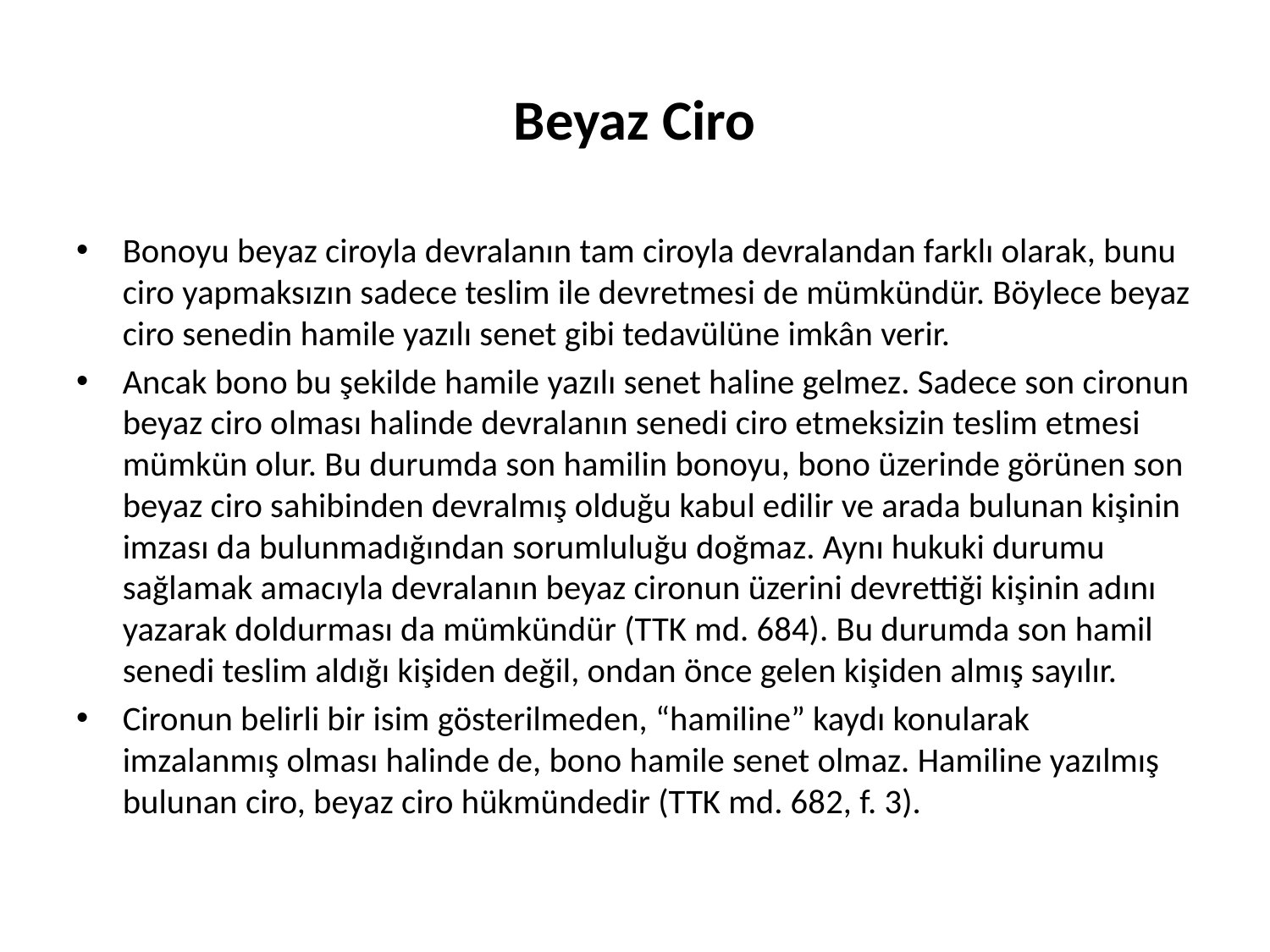

# Beyaz Ciro
Bonoyu beyaz ciroyla devralanın tam ciroyla devralandan farklı olarak, bunu ciro yapmaksızın sadece teslim ile devretmesi de mümkündür. Böylece beyaz ciro senedin hamile yazılı senet gibi tedavülüne imkân verir.
Ancak bono bu şekilde hamile yazılı senet haline gelmez. Sadece son cironun beyaz ciro olması halinde devralanın senedi ciro etmeksizin teslim etmesi mümkün olur. Bu durumda son hamilin bonoyu, bono üzerinde görünen son beyaz ciro sahibinden devralmış olduğu kabul edilir ve arada bulunan kişinin imzası da bulunmadığından sorumluluğu doğmaz. Aynı hukuki durumu sağlamak amacıyla devralanın beyaz cironun üzerini devrettiği kişinin adını yazarak doldurması da mümkündür (TTK md. 684). Bu durumda son hamil senedi teslim aldığı kişiden değil, ondan önce gelen kişiden almış sayılır.
Cironun belirli bir isim gösterilmeden, “hamiline” kaydı konularak imzalanmış olması halinde de, bono hamile senet olmaz. Hamiline yazılmış bulunan ciro, beyaz ciro hükmündedir (TTK md. 682, f. 3).